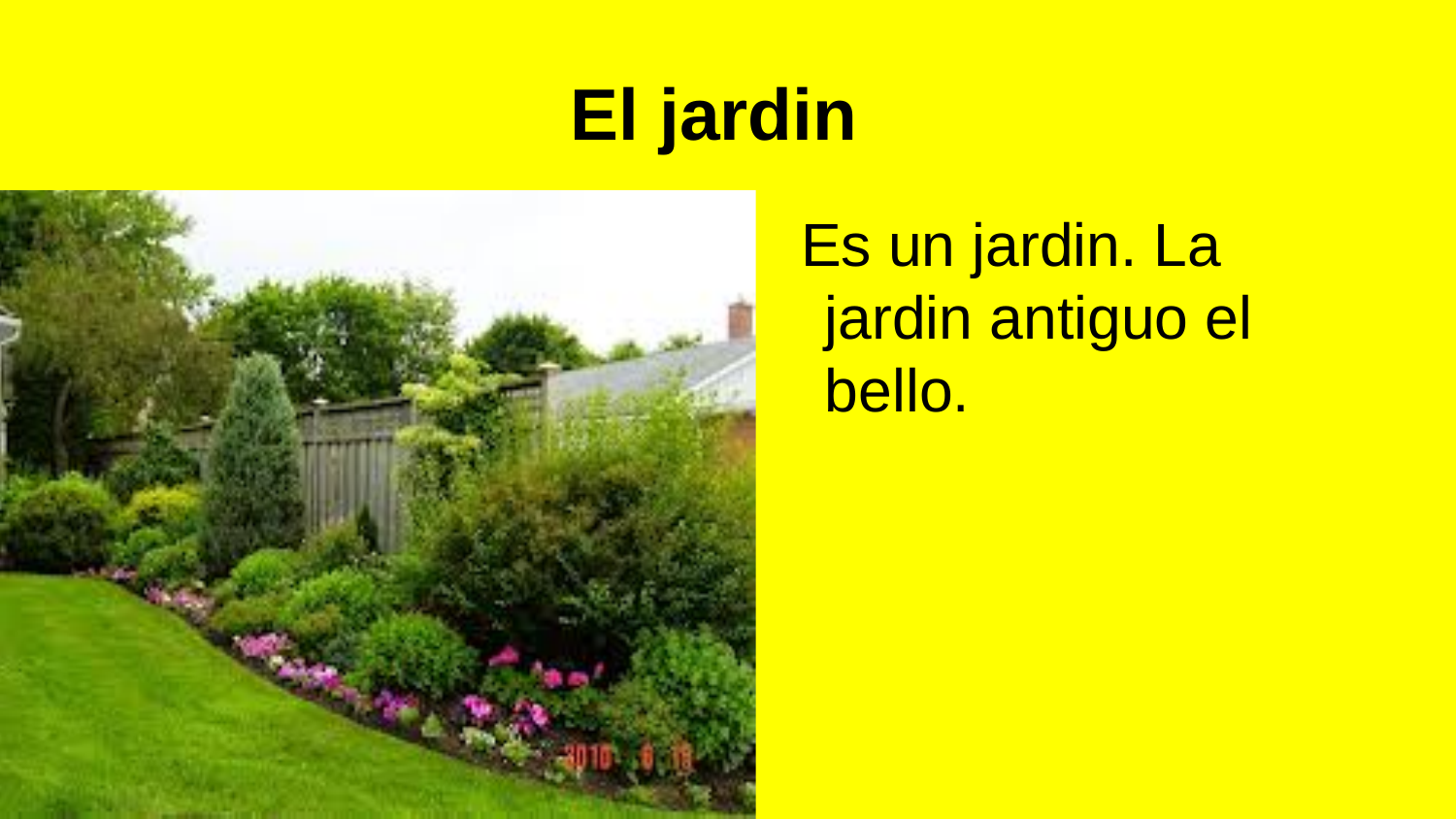

# El jardin

Es un jardin. La jardin antiguo el bello.